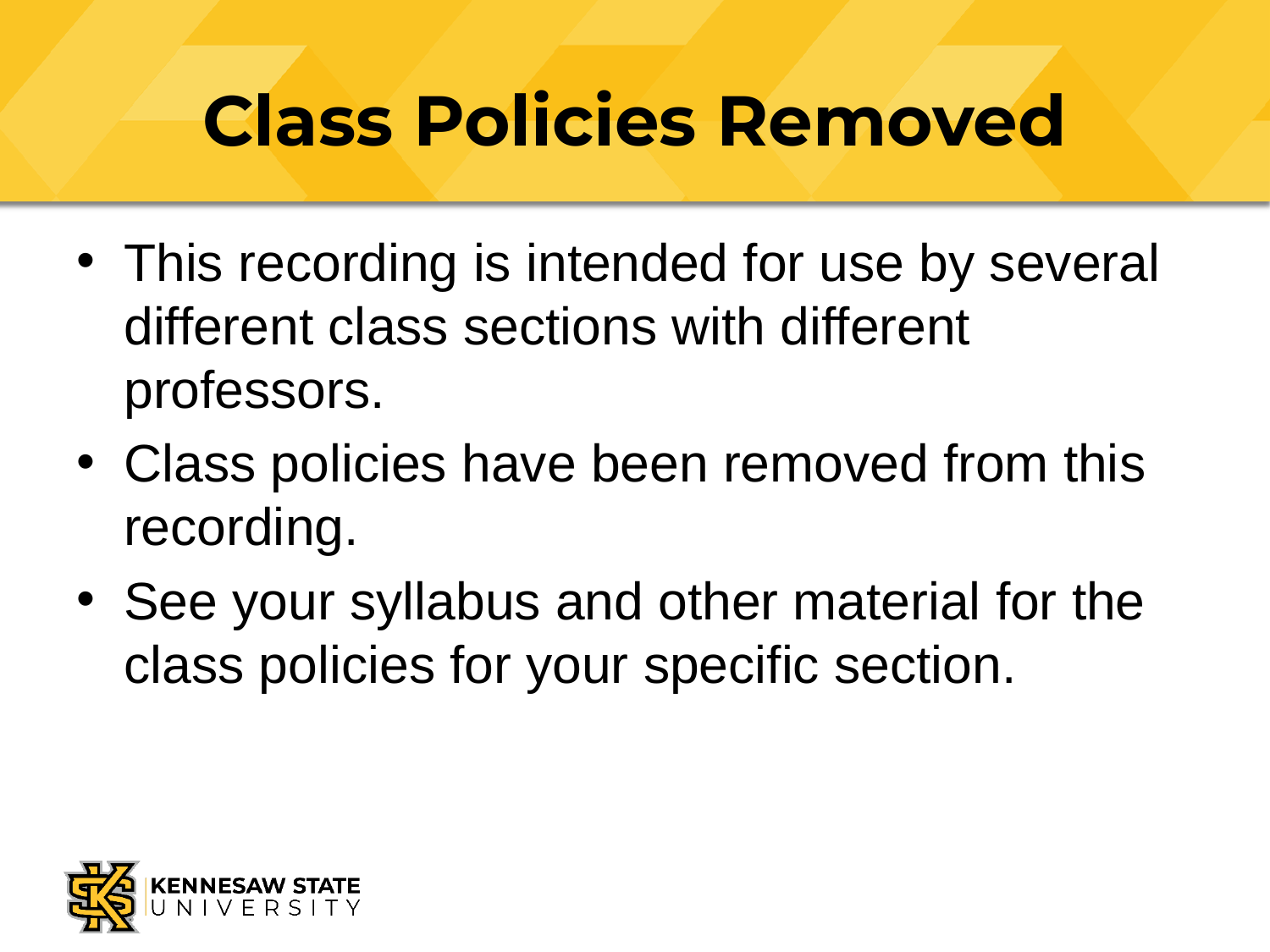

# Class Policies Removed
This recording is intended for use by several different class sections with different professors.
Class policies have been removed from this recording.
See your syllabus and other material for the class policies for your specific section.